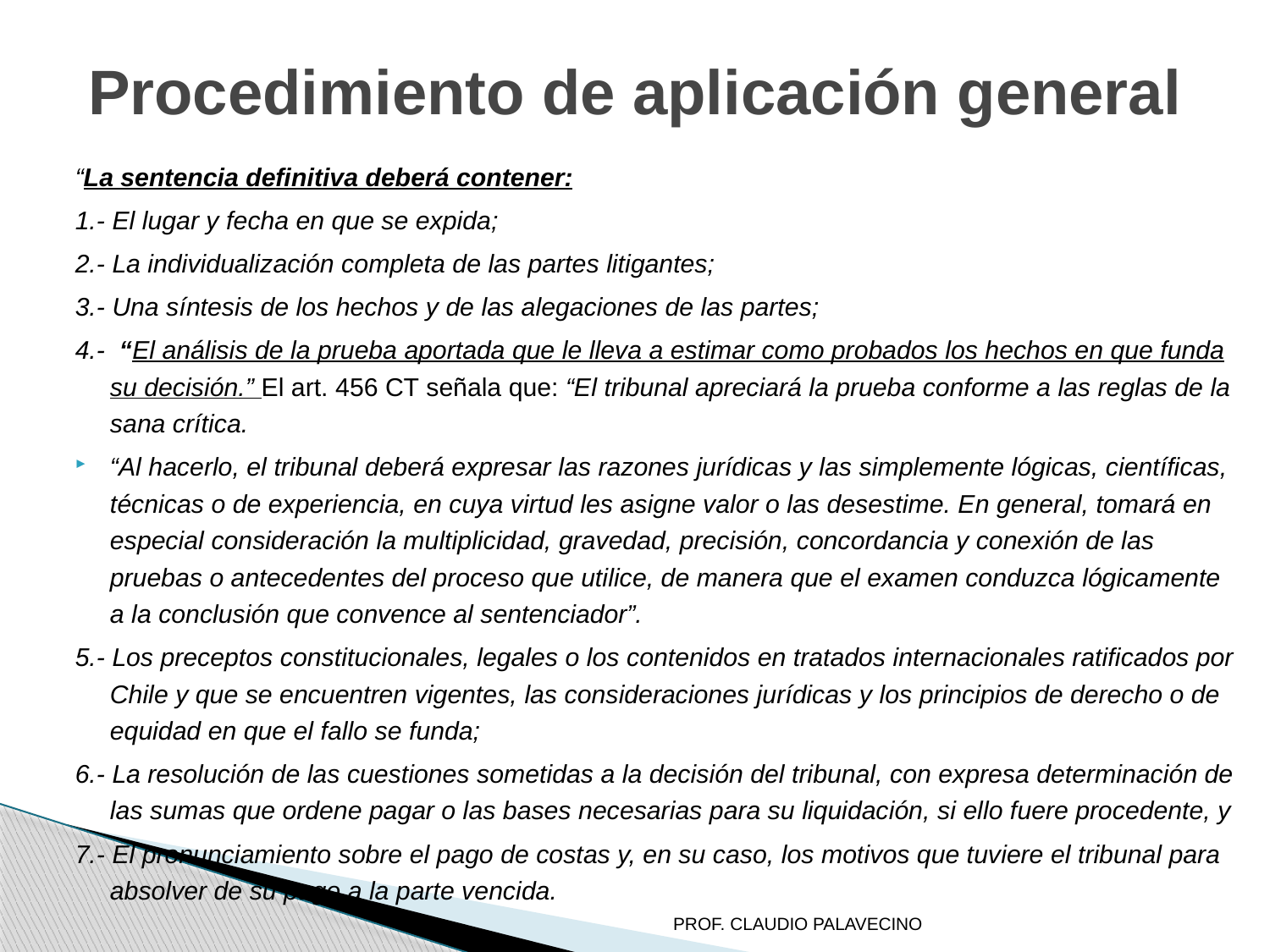

# Procedimiento de aplicación general
“La sentencia definitiva deberá contener:
1.- El lugar y fecha en que se expida;
2.- La individualización completa de las partes litigantes;
3.- Una síntesis de los hechos y de las alegaciones de las partes;
4.-  “El análisis de la prueba aportada que le lleva a estimar como probados los hechos en que funda su decisión.” El art. 456 CT señala que: “El tribunal apreciará la prueba conforme a las reglas de la sana crítica.
“Al hacerlo, el tribunal deberá expresar las razones jurídicas y las simplemente lógicas, científicas, técnicas o de experiencia, en cuya virtud les asigne valor o las desestime. En general, tomará en especial consideración la multiplicidad, gravedad, precisión, concordancia y conexión de las pruebas o antecedentes del proceso que utilice, de manera que el examen conduzca lógicamente a la conclusión que convence al sentenciador”.
5.- Los preceptos constitucionales, legales o los contenidos en tratados internacionales ratificados por Chile y que se encuentren vigentes, las consideraciones jurídicas y los principios de derecho o de equidad en que el fallo se funda;
6.- La resolución de las cuestiones sometidas a la decisión del tribunal, con expresa determinación de las sumas que ordene pagar o las bases necesarias para su liquidación, si ello fuere procedente, y
7.- El pronunciamiento sobre el pago de costas y, en su caso, los motivos que tuviere el tribunal para absolver de su pago a la parte vencida.

PROF. CLAUDIO PALAVECINO